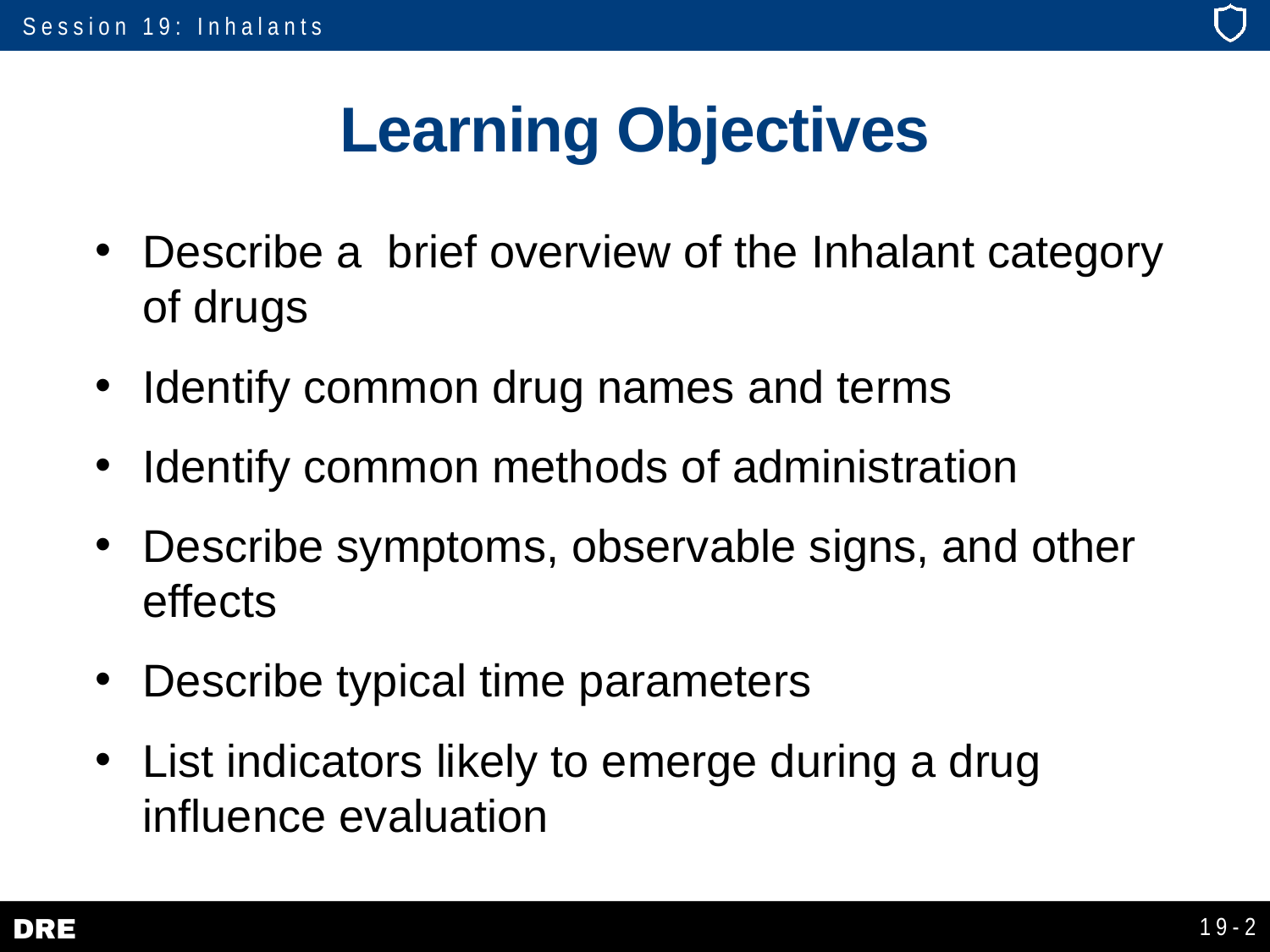

# Learning Objectives
Describe a  brief overview of the Inhalant category of drugs
Identify common drug names and terms
Identify common methods of administration
Describe symptoms, observable signs, and other effects
Describe typical time parameters
List indicators likely to emerge during a drug influence evaluation
19-2